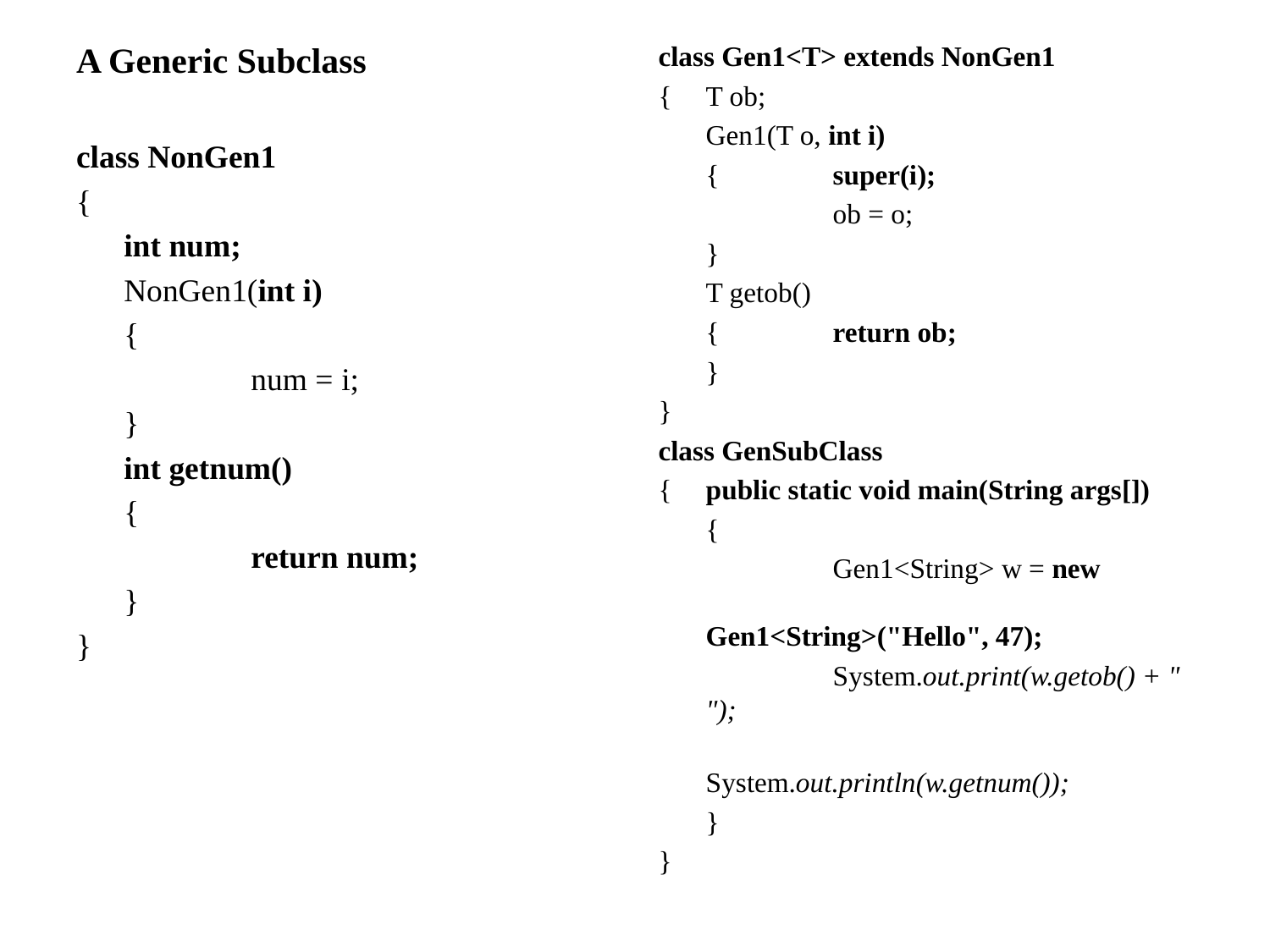

A Generic Subclass

class NonGen1
{
	int num;
	NonGen1(int i)
	{
		num = i;
	}
	int getnum()
	{
		return num;
	}
}

class Gen1<T> extends NonGen1
{	T ob;
	Gen1(T o, int i)
	{	super(i);
		ob = o;
	}
	T getob()
	{	return ob;
	}
}
class GenSubClass
{	public static void main(String args[])
	{
		Gen1<String> w = new 		Gen1<String>("Hello", 47);
		System.out.print(w.getob() + " ");
		System.out.println(w.getnum());
	}
}